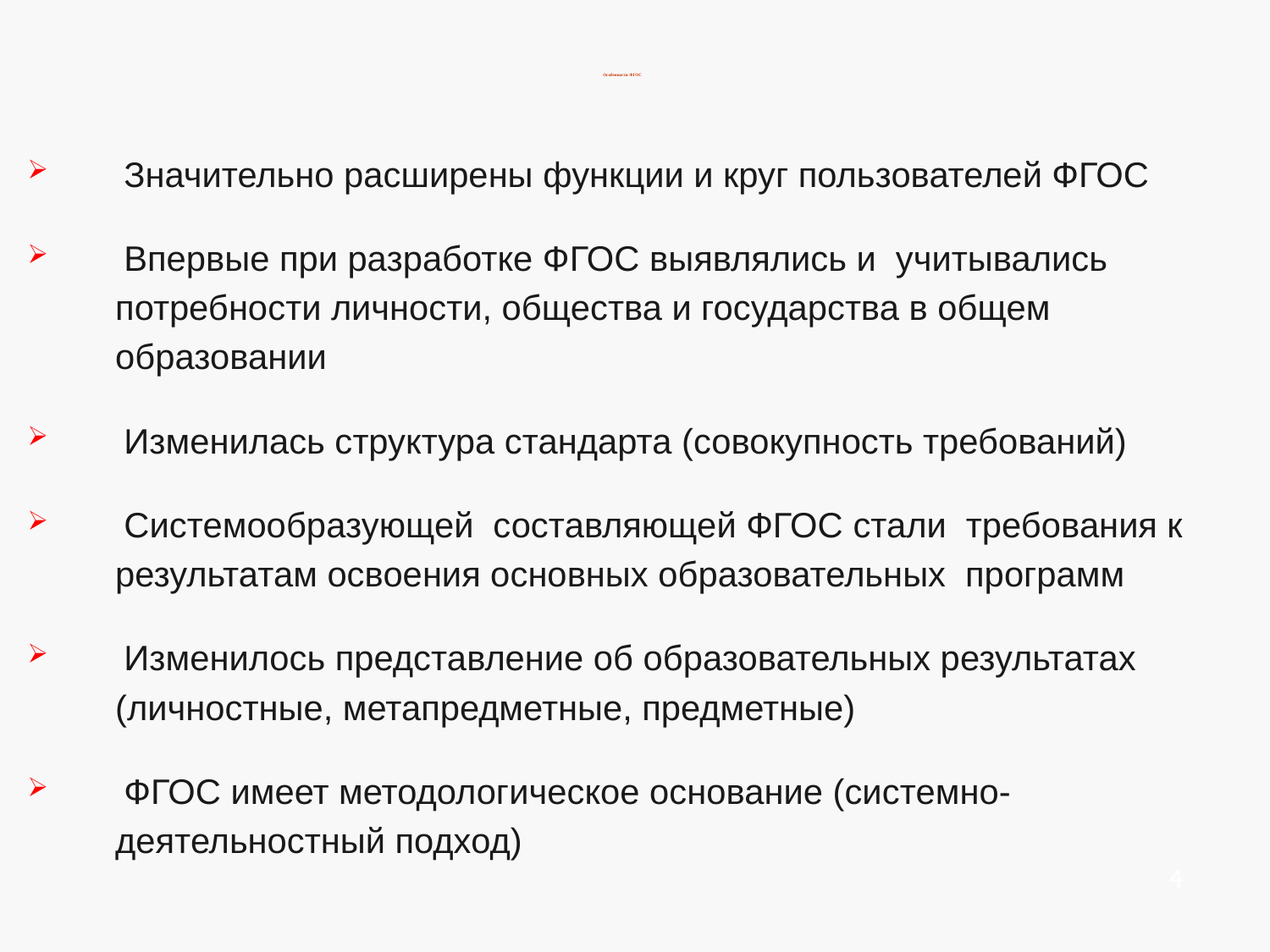

# Особенности ФГОС

     Значительно расширены функции и круг пользователей ФГОС

     Впервые при разработке ФГОС выявлялись и  учитывались
         потребности личности, общества и государства в общем
         образовании

     Изменилась структура стандарта (совокупность требований)

     Системообразующей  составляющей ФГОС стали  требования к
         результатам освоения основных образовательных  программ

     Изменилось представление об образовательных результатах
         (личностные, метапредметные, предметные)

     ФГОС имеет методологическое основание (системно-
         деятельностный подход)

4